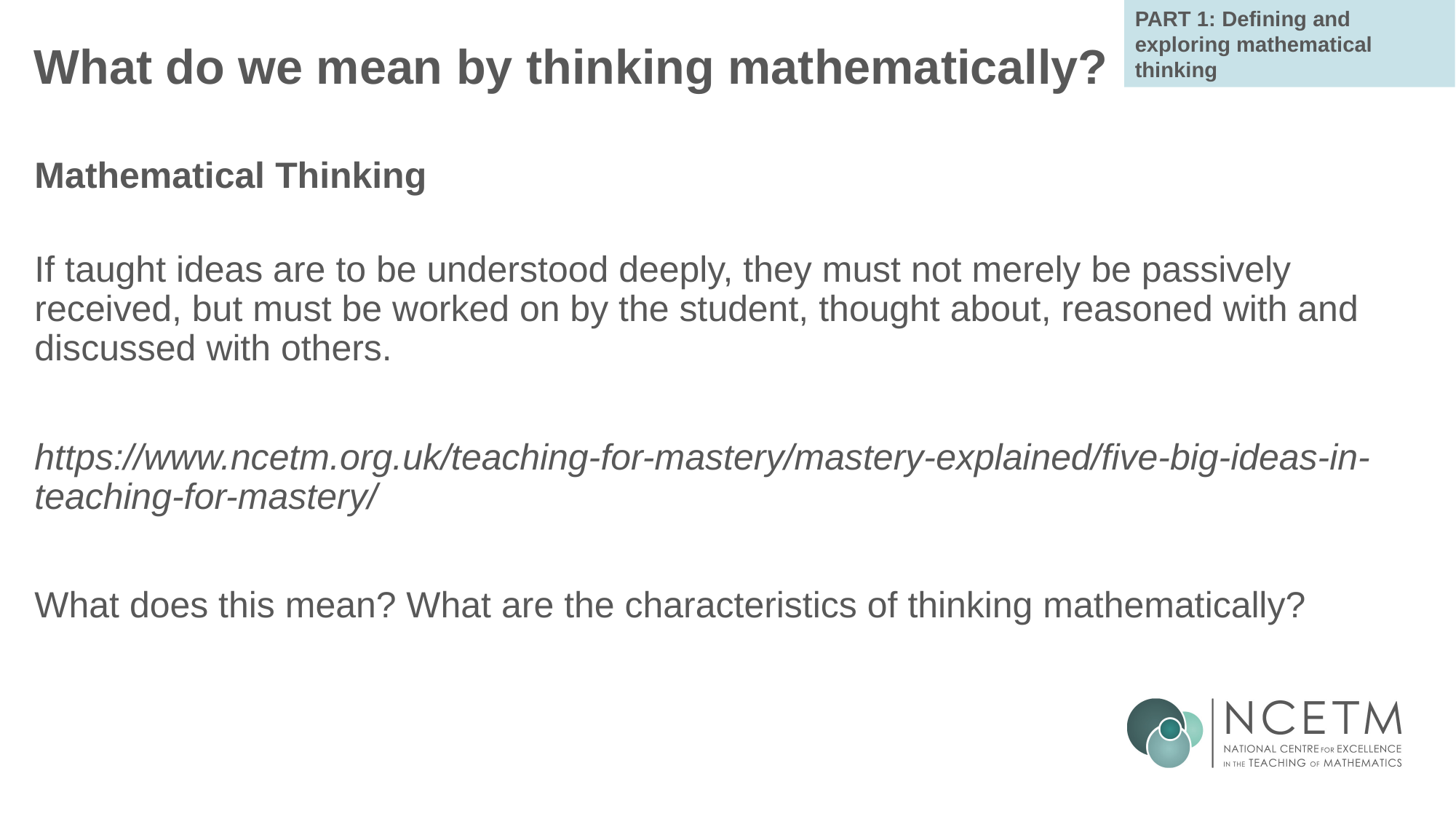

PART 1: Defining and exploring mathematical thinking
# What do we mean by thinking mathematically?
Mathematical Thinking
If taught ideas are to be understood deeply, they must not merely be passively received, but must be worked on by the student, thought about, reasoned with and discussed with others.

https://www.ncetm.org.uk/teaching-for-mastery/mastery-explained/five-big-ideas-in-teaching-for-mastery/

What does this mean? What are the characteristics of thinking mathematically?